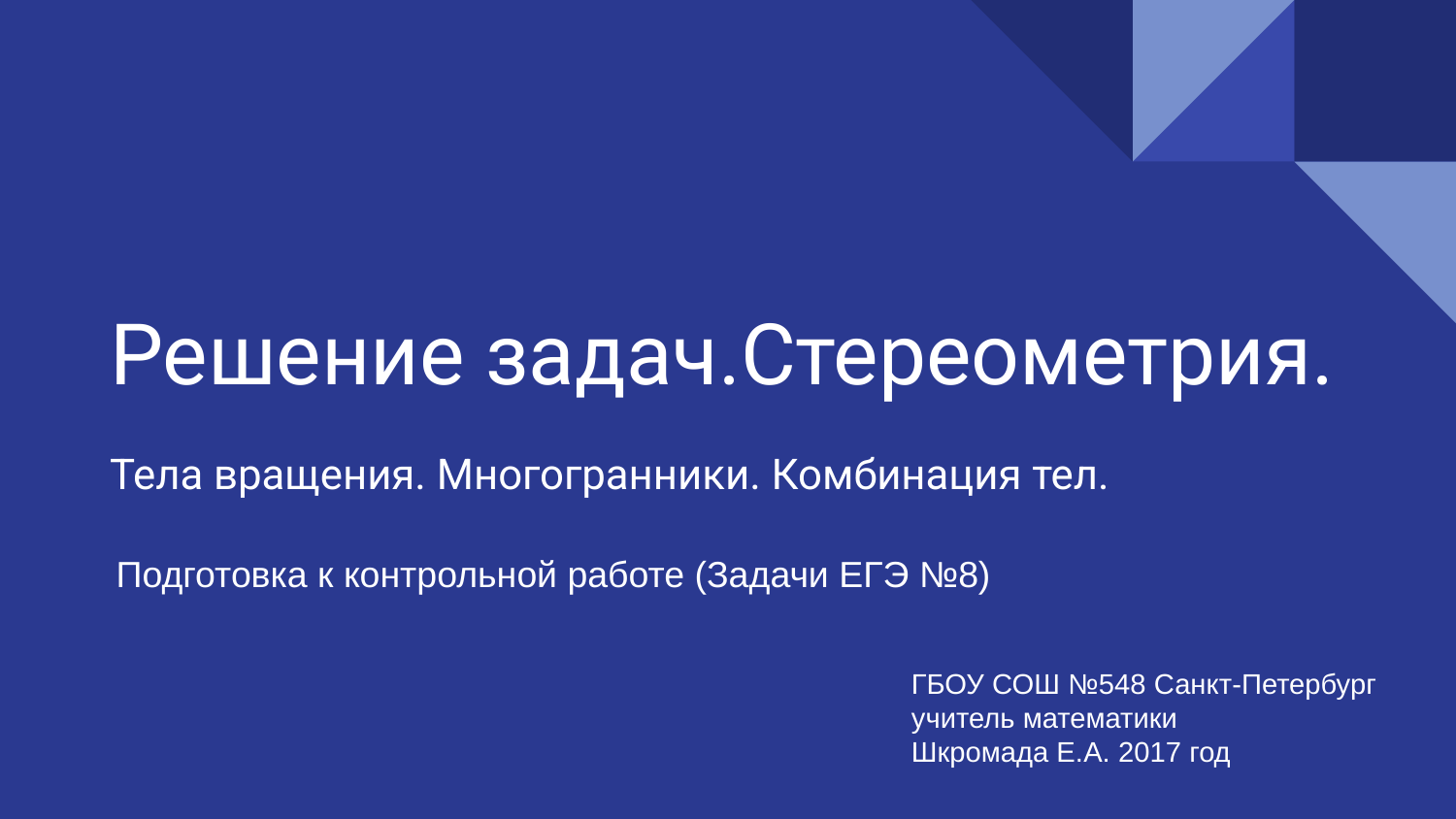

# Решение задач.Стереометрия.
Тела вращения. Многогранники. Комбинация тел.
Подготовка к контрольной работе (Задачи ЕГЭ №8)
ГБОУ СОШ №548 Санкт-Петербург
учитель математики
Шкромада Е.А. 2017 год